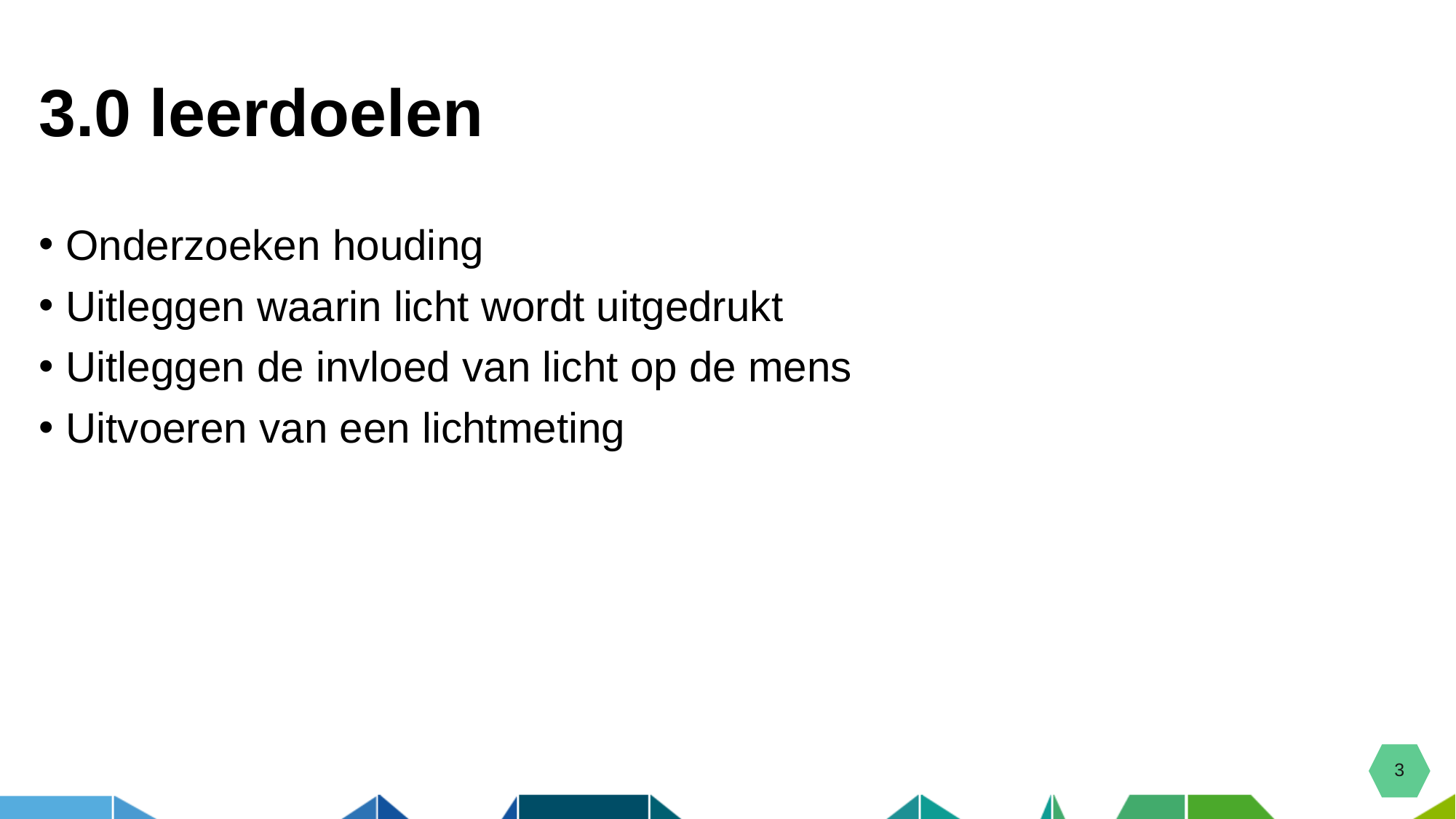

# 3.0 leerdoelen
Onderzoeken houding
Uitleggen waarin licht wordt uitgedrukt
Uitleggen de invloed van licht op de mens
Uitvoeren van een lichtmeting

3